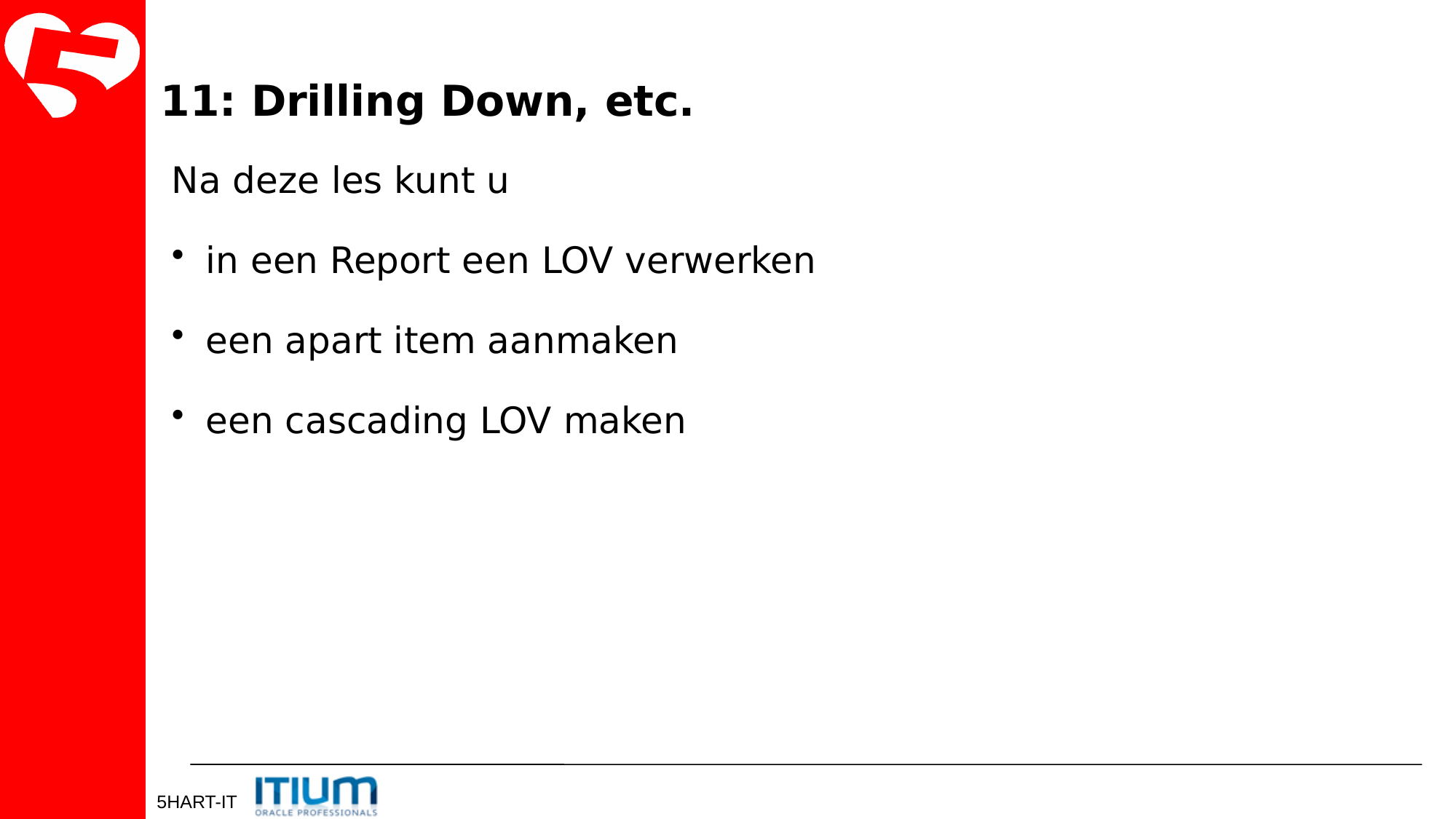

11: Drilling Down, etc.
Na deze les kunt u
in een Report een LOV verwerken
een apart item aanmaken
een cascading LOV maken